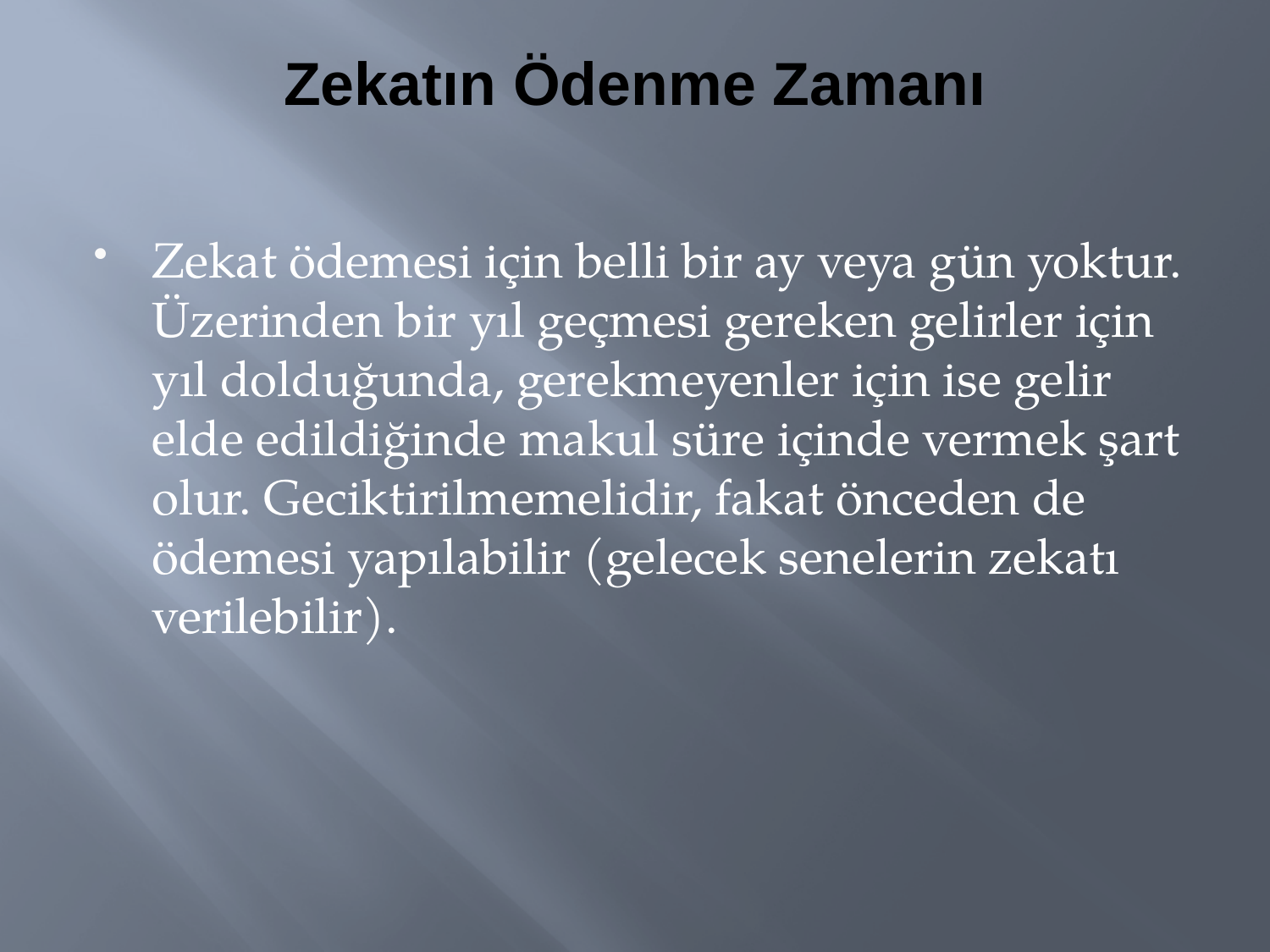

# Zekatın Ödenme Zamanı
Zekat ödemesi için belli bir ay veya gün yoktur. Üzerinden bir yıl geçmesi gereken gelirler için yıl dolduğunda, gerekmeyenler için ise gelir elde edildiğinde makul süre içinde vermek şart olur. Geciktirilmemelidir, fakat önceden de ödemesi yapılabilir (gelecek senelerin zekatı verilebilir).